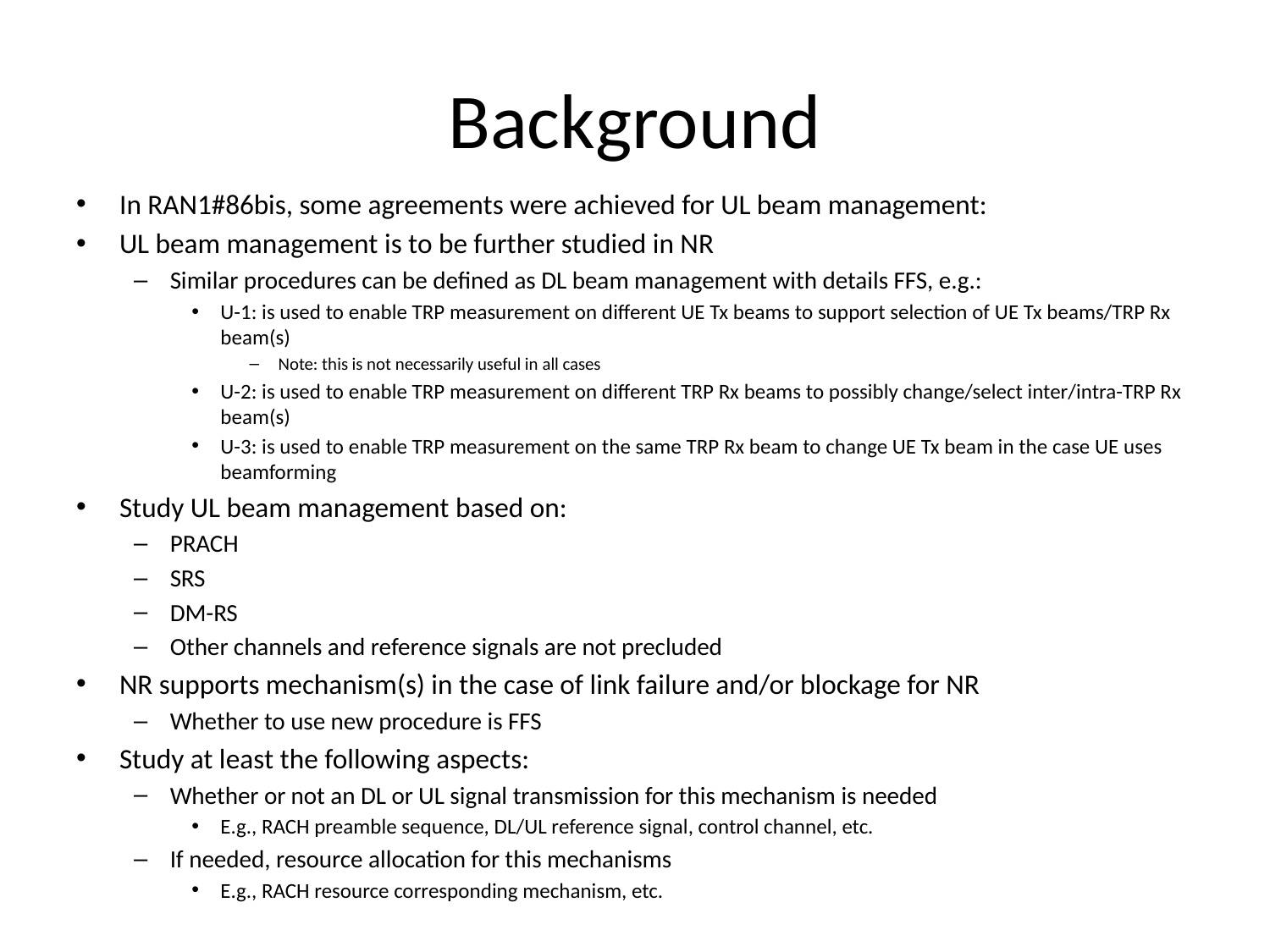

# Background
In RAN1#86bis, some agreements were achieved for UL beam management:
UL beam management is to be further studied in NR
Similar procedures can be defined as DL beam management with details FFS, e.g.:
U-1: is used to enable TRP measurement on different UE Tx beams to support selection of UE Tx beams/TRP Rx beam(s)
Note: this is not necessarily useful in all cases
U-2: is used to enable TRP measurement on different TRP Rx beams to possibly change/select inter/intra-TRP Rx beam(s)
U-3: is used to enable TRP measurement on the same TRP Rx beam to change UE Tx beam in the case UE uses beamforming
Study UL beam management based on:
PRACH
SRS
DM-RS
Other channels and reference signals are not precluded
NR supports mechanism(s) in the case of link failure and/or blockage for NR
Whether to use new procedure is FFS
Study at least the following aspects:
Whether or not an DL or UL signal transmission for this mechanism is needed
E.g., RACH preamble sequence, DL/UL reference signal, control channel, etc.
If needed, resource allocation for this mechanisms
E.g., RACH resource corresponding mechanism, etc.